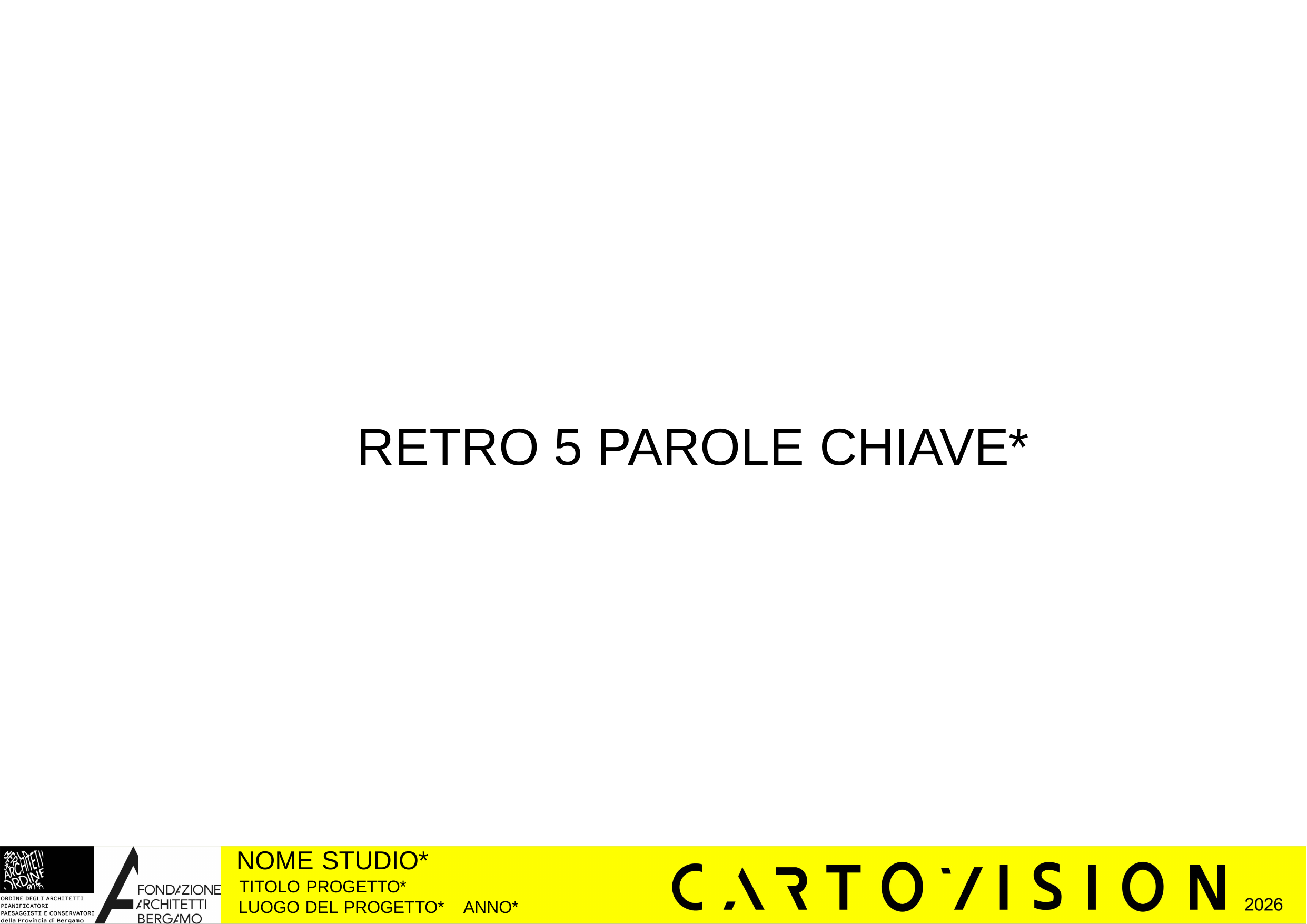

# RETRO 5 PAROLE CHIAVE*
NOME STUDIO*
TITOLO PROGETTO*
LUOGO DEL PROGETTO*
ANNO*